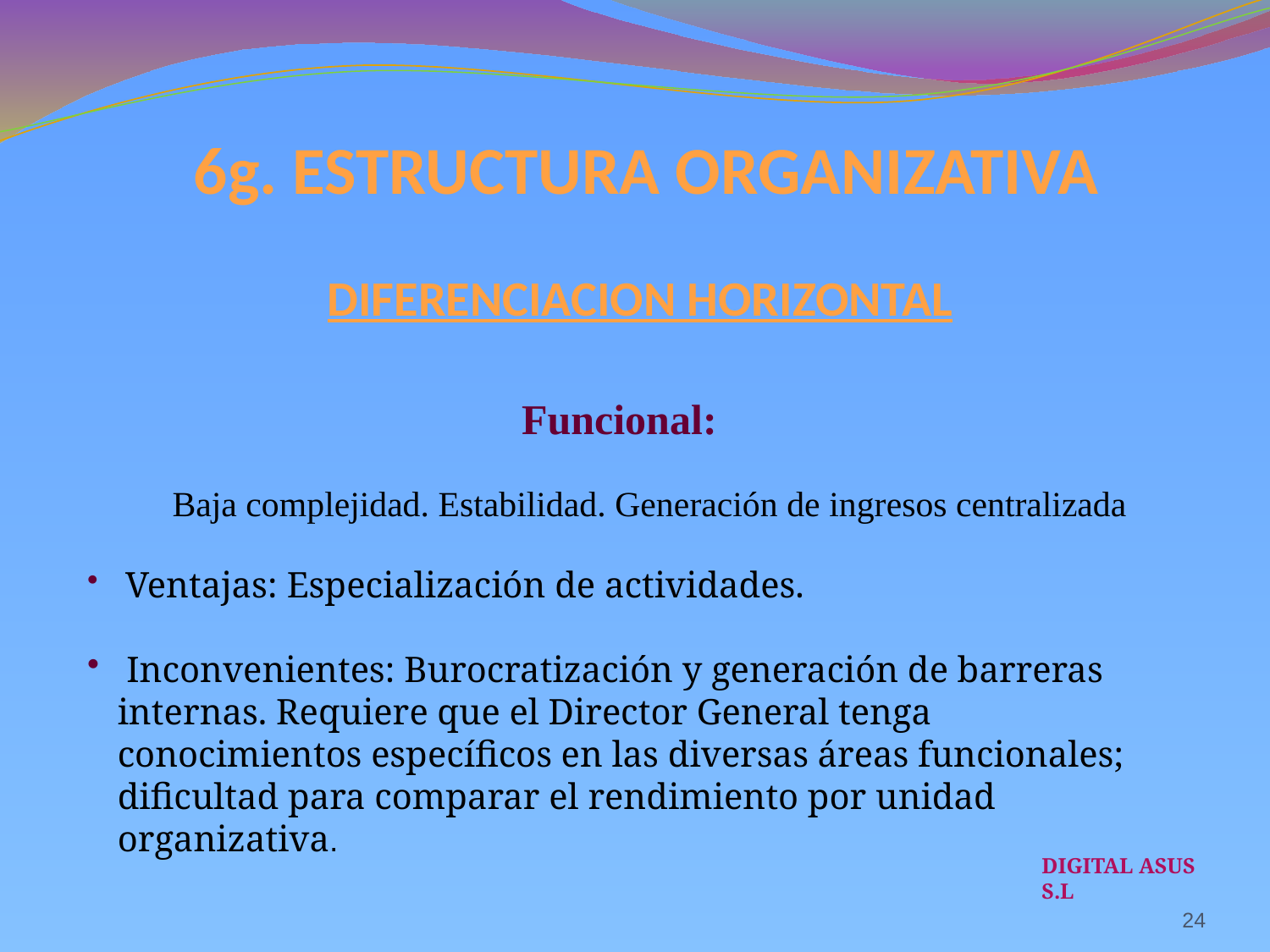

6g. ESTRUCTURA ORGANIZATIVA
DIFERENCIACION HORIZONTAL
			         Funcional:

	Baja complejidad. Estabilidad. Generación de ingresos centralizada

 Ventajas: Especialización de actividades.

 Inconvenientes: Burocratización y generación de barreras internas. Requiere que el Director General tenga conocimientos específicos en las diversas áreas funcionales; dificultad para comparar el rendimiento por unidad organizativa.

DIGITAL ASUS S.L
24